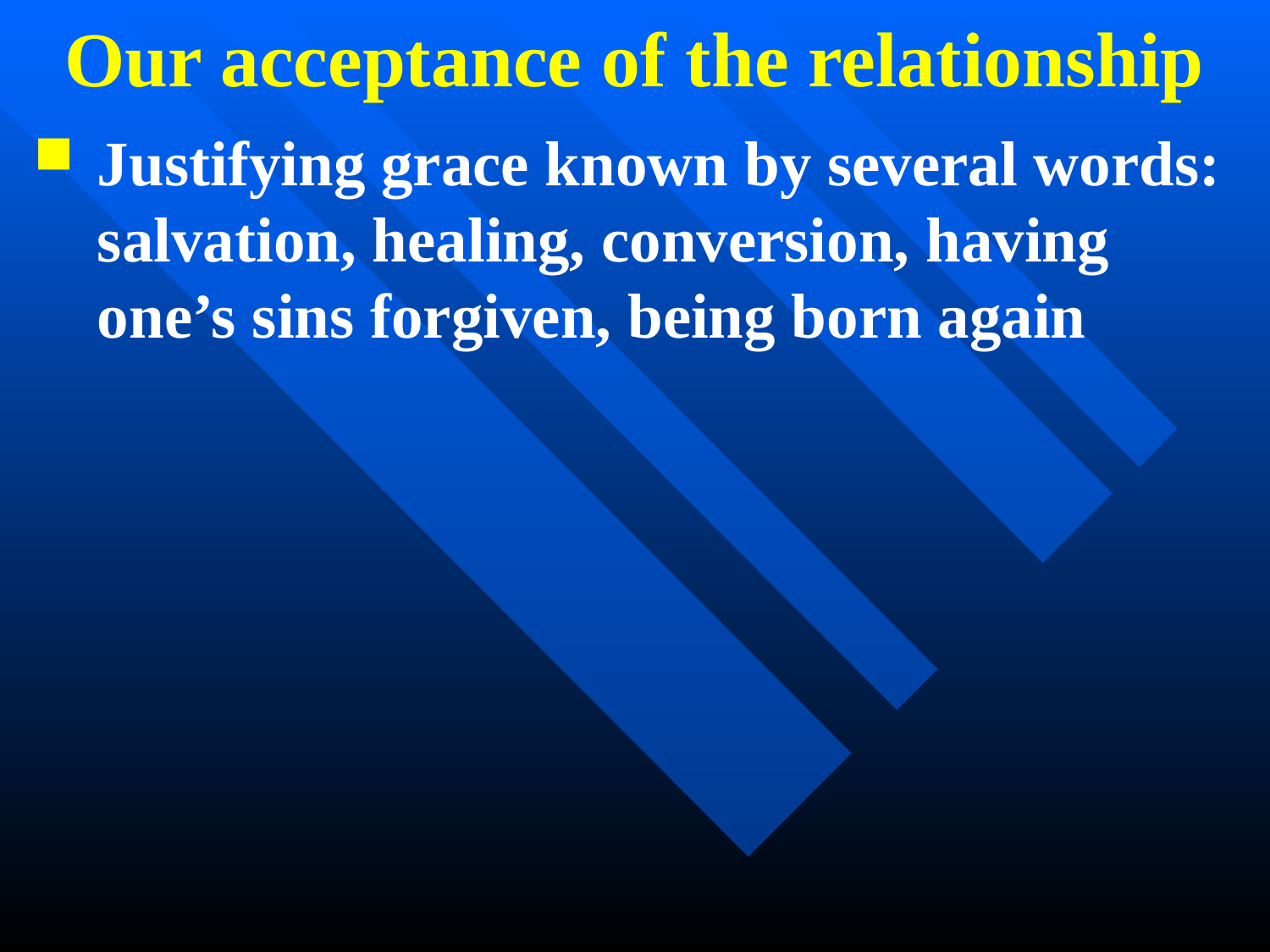

Our acceptance of the relationship
Justifying grace known by several words: salvation, healing, conversion, having one’s sins forgiven, being born again